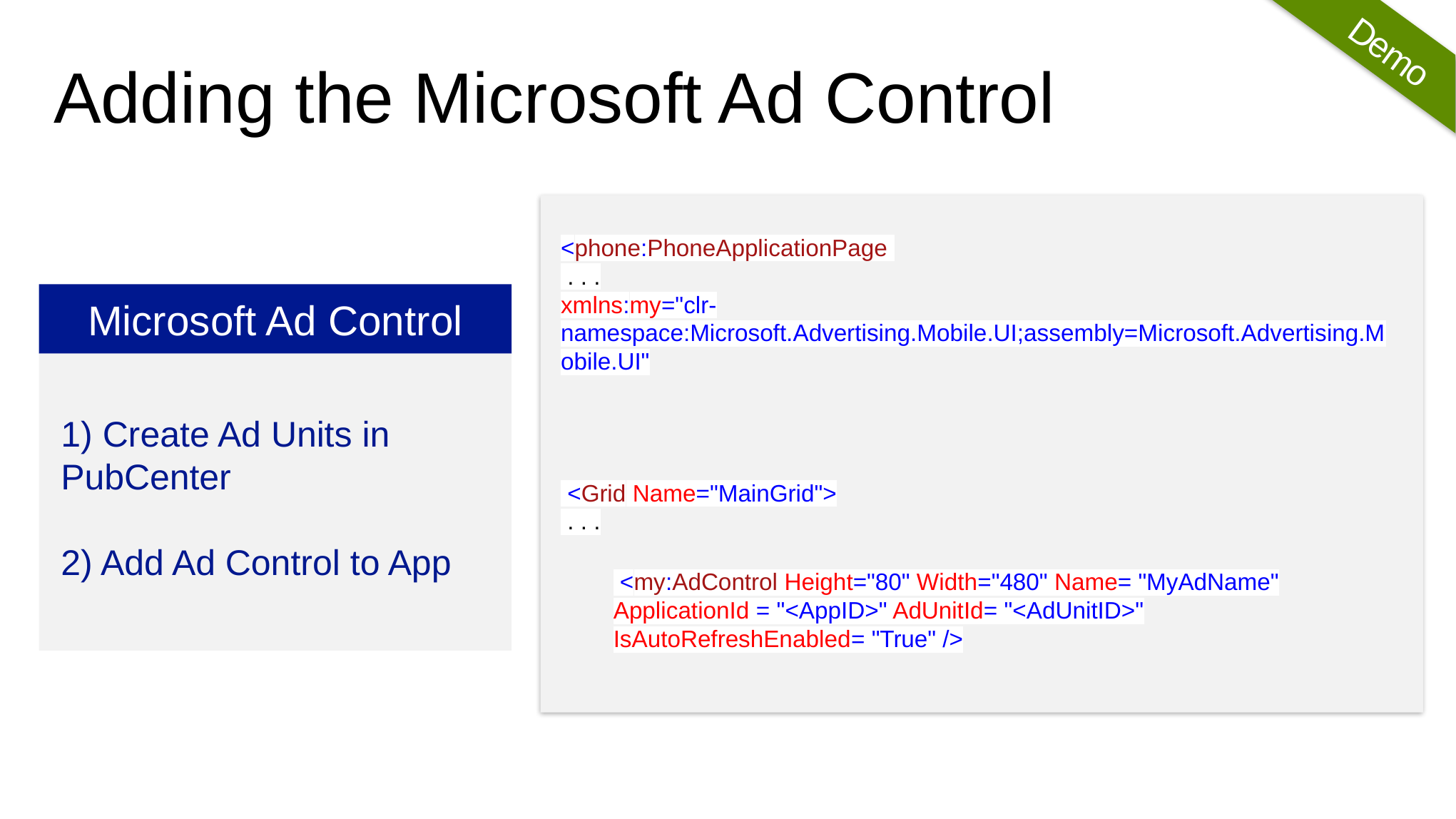

Demo
# Adding the Microsoft Ad Control

<phone:PhoneApplicationPage
 . . .
xmlns:my="clr-namespace:Microsoft.Advertising.Mobile.UI;assembly=Microsoft.Advertising.Mobile.UI"
Microsoft Ad Control

1) Create Ad Units in PubCenter

2) Add Ad Control to App
 <Grid Name="MainGrid">
 . . .

 <my:AdControl Height="80" Width="480" Name= "MyAdName" ApplicationId = "<AppID>" AdUnitId= "<AdUnitID>" IsAutoRefreshEnabled= "True" />